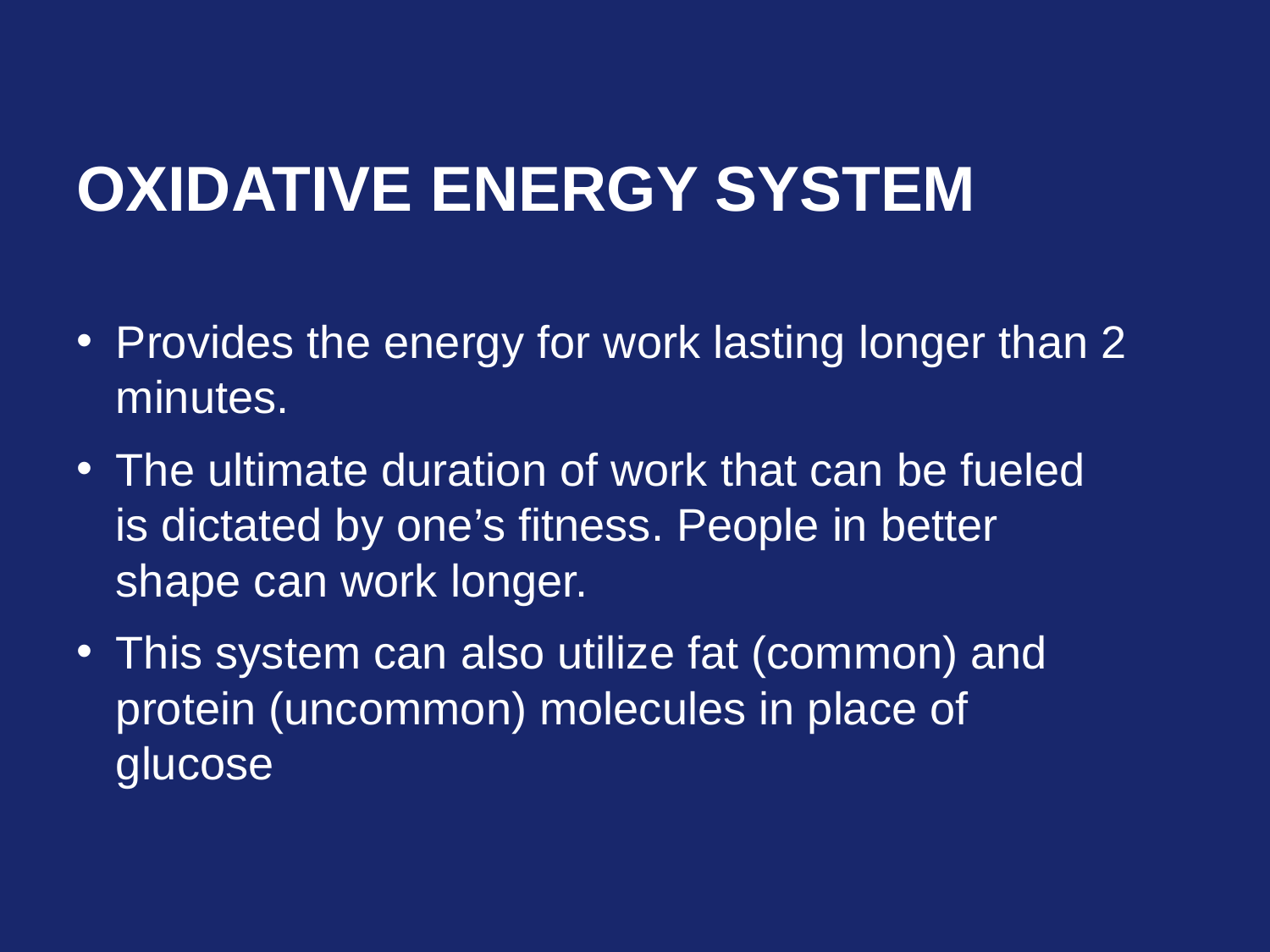

# Oxidative Energy System
Provides the energy for work lasting longer than 2 minutes.
The ultimate duration of work that can be fueled is dictated by one’s fitness. People in better shape can work longer.
This system can also utilize fat (common) and protein (uncommon) molecules in place of glucose